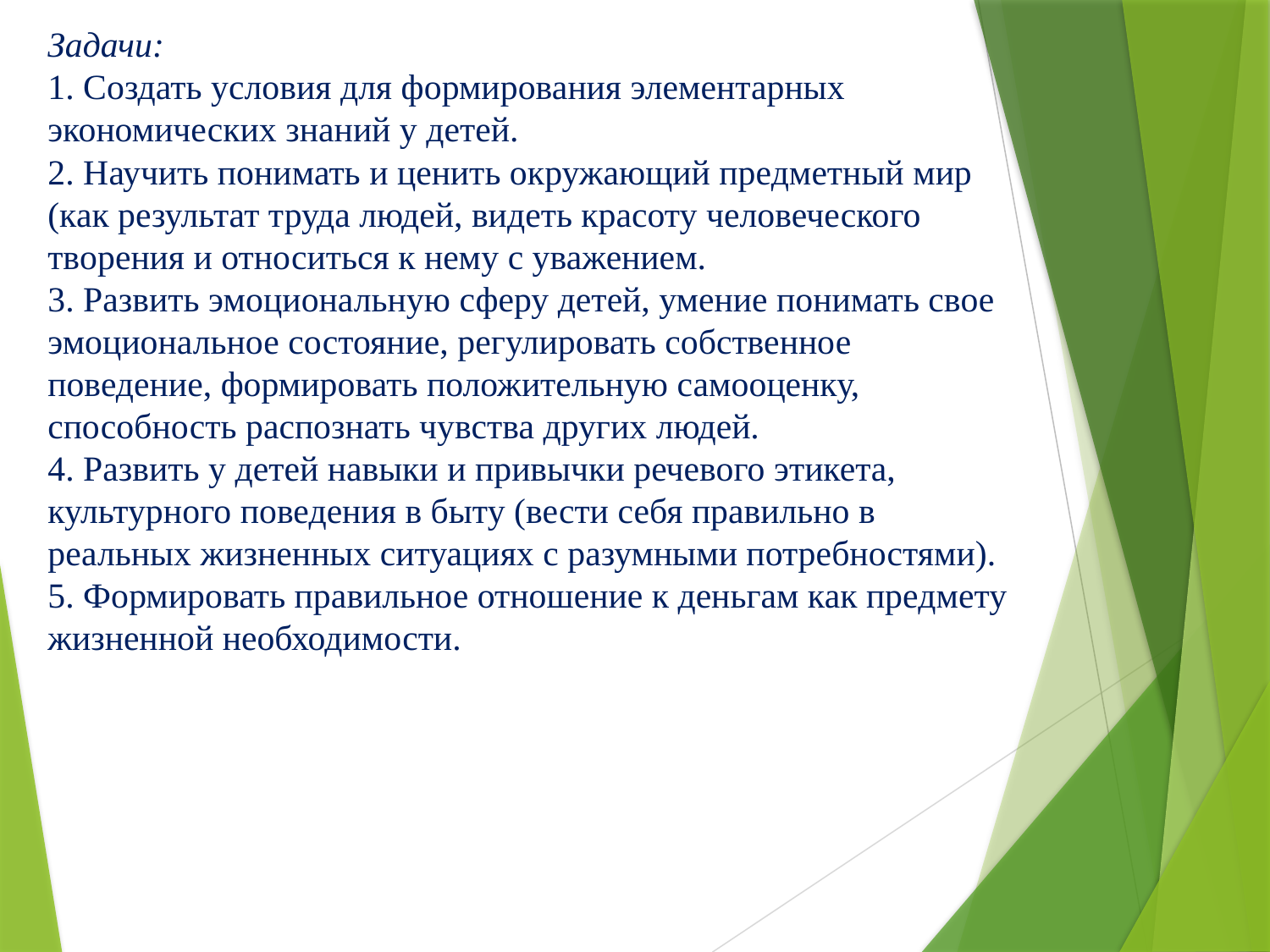

# Задачи: 1. Создать условия для формирования элементарных экономических знаний у детей. 2. Научить понимать и ценить окружающий предметный мир (как результат труда людей, видеть красоту человеческого творения и относиться к нему с уважением. 3. Развить эмоциональную сферу детей, умение понимать свое эмоциональное состояние, регулировать собственное поведение, формировать положительную самооценку, способность распознать чувства других людей. 4. Развить у детей навыки и привычки речевого этикета, культурного поведения в быту (вести себя правильно в реальных жизненных ситуациях с разумными потребностями). 5. Формировать правильное отношение к деньгам как предмету жизненной необходимости.